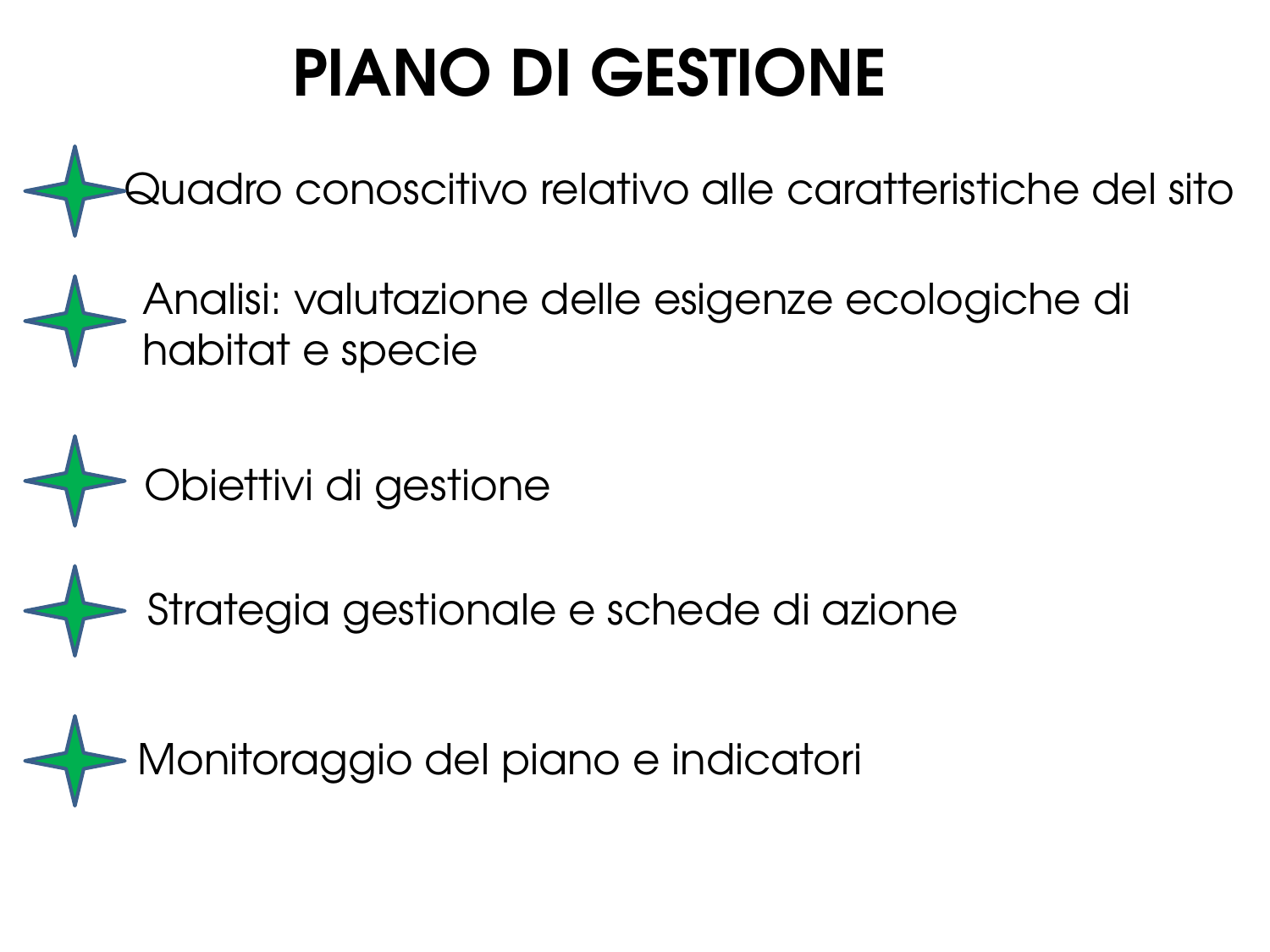

PIANO DI GESTIONE

Quadro conoscitivo relativo alle caratteristiche del sito
Analisi: valutazione delle esigenze ecologiche di habitat e specie

Obiettivi di gestione

Strategia gestionale e schede di azione

Monitoraggio del piano e indicatori